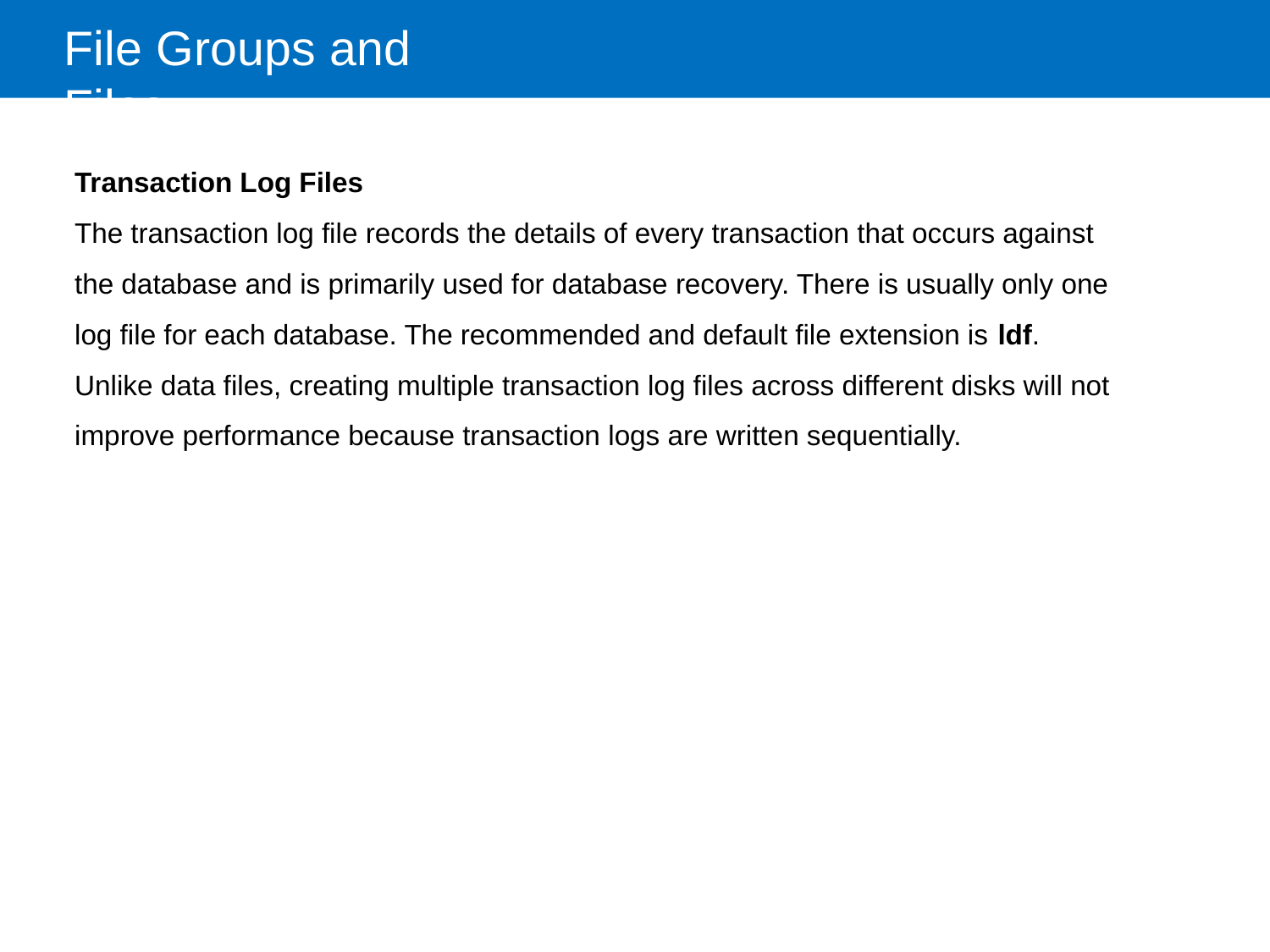

# File Groups and Files
Transaction Log Files
The transaction log file records the details of every transaction that occurs against the database and is primarily used for database recovery. There is usually only one log file for each database. The recommended and default file extension is ldf. Unlike data files, creating multiple transaction log files across different disks will not improve performance because transaction logs are written sequentially.